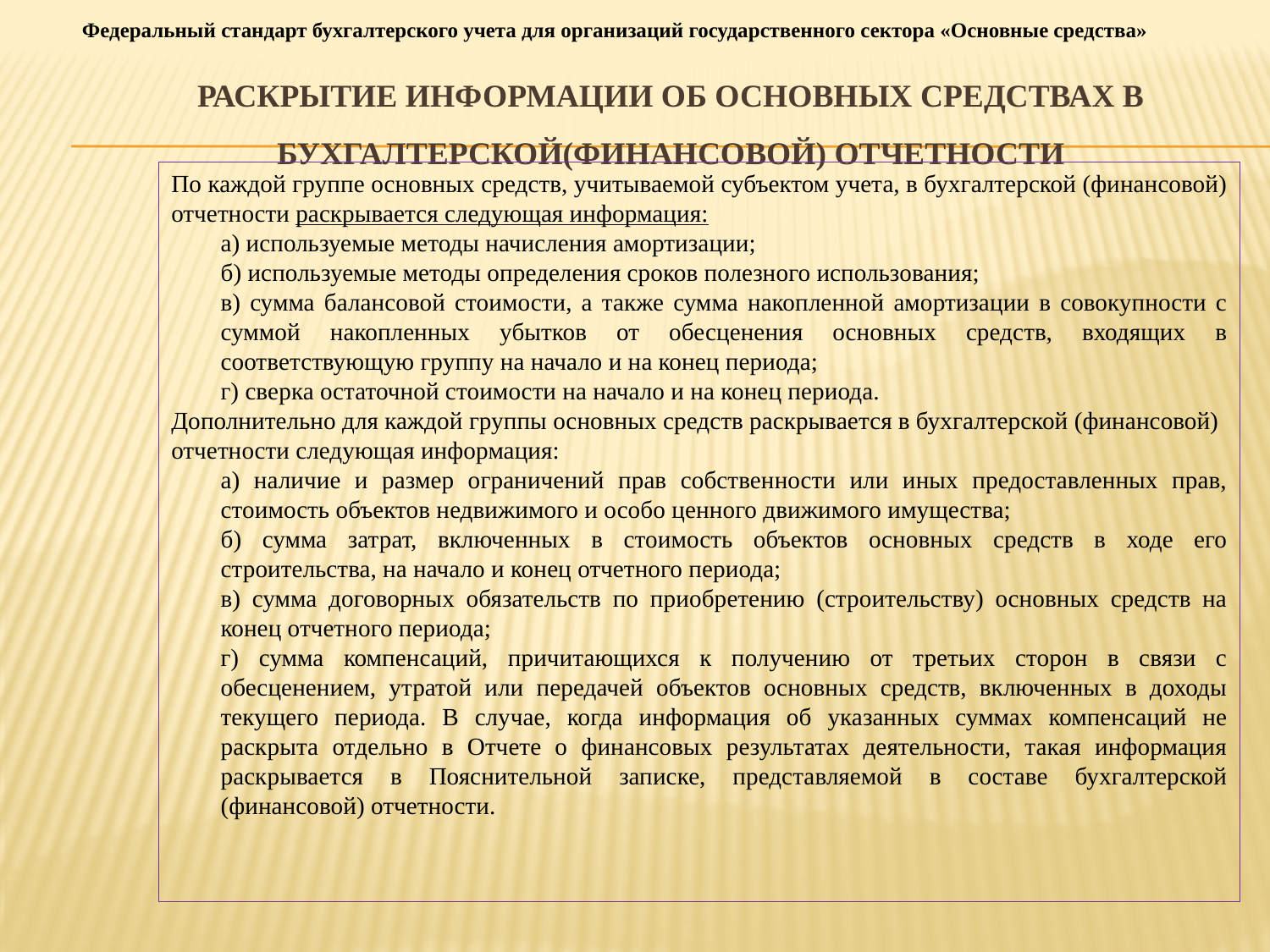

Федеральный стандарт бухгалтерского учета для организаций государственного сектора «Основные средства»
# Раскрытие информации об основных средствах в бухгалтерской(финансовой) отчетности

По каждой группе основных средств, учитываемой субъектом учета, в бухгалтерской (финансовой) отчетности раскрывается следующая информация:
а) используемые методы начисления амортизации;
б) используемые методы определения сроков полезного использования;
в) сумма балансовой стоимости, а также сумма накопленной амортизации в совокупности с суммой накопленных убытков от обесценения основных средств, входящих в соответствующую группу на начало и на конец периода;
г) сверка остаточной стоимости на начало и на конец периода.
Дополнительно для каждой группы основных средств раскрывается в бухгалтерской (финансовой) отчетности следующая информация:
а) наличие и размер ограничений прав собственности или иных предоставленных прав, стоимость объектов недвижимого и особо ценного движимого имущества;
б) сумма затрат, включенных в стоимость объектов основных средств в ходе его строительства, на начало и конец отчетного периода;
в) сумма договорных обязательств по приобретению (строительству) основных средств на конец отчетного периода;
г) сумма компенсаций, причитающихся к получению от третьих сторон в связи с обесценением, утратой или передачей объектов основных средств, включенных в доходы текущего периода. В случае, когда информация об указанных суммах компенсаций не раскрыта отдельно в Отчете о финансовых результатах деятельности, такая информация раскрывается в Пояснительной записке, представляемой в составе бухгалтерской (финансовой) отчетности.